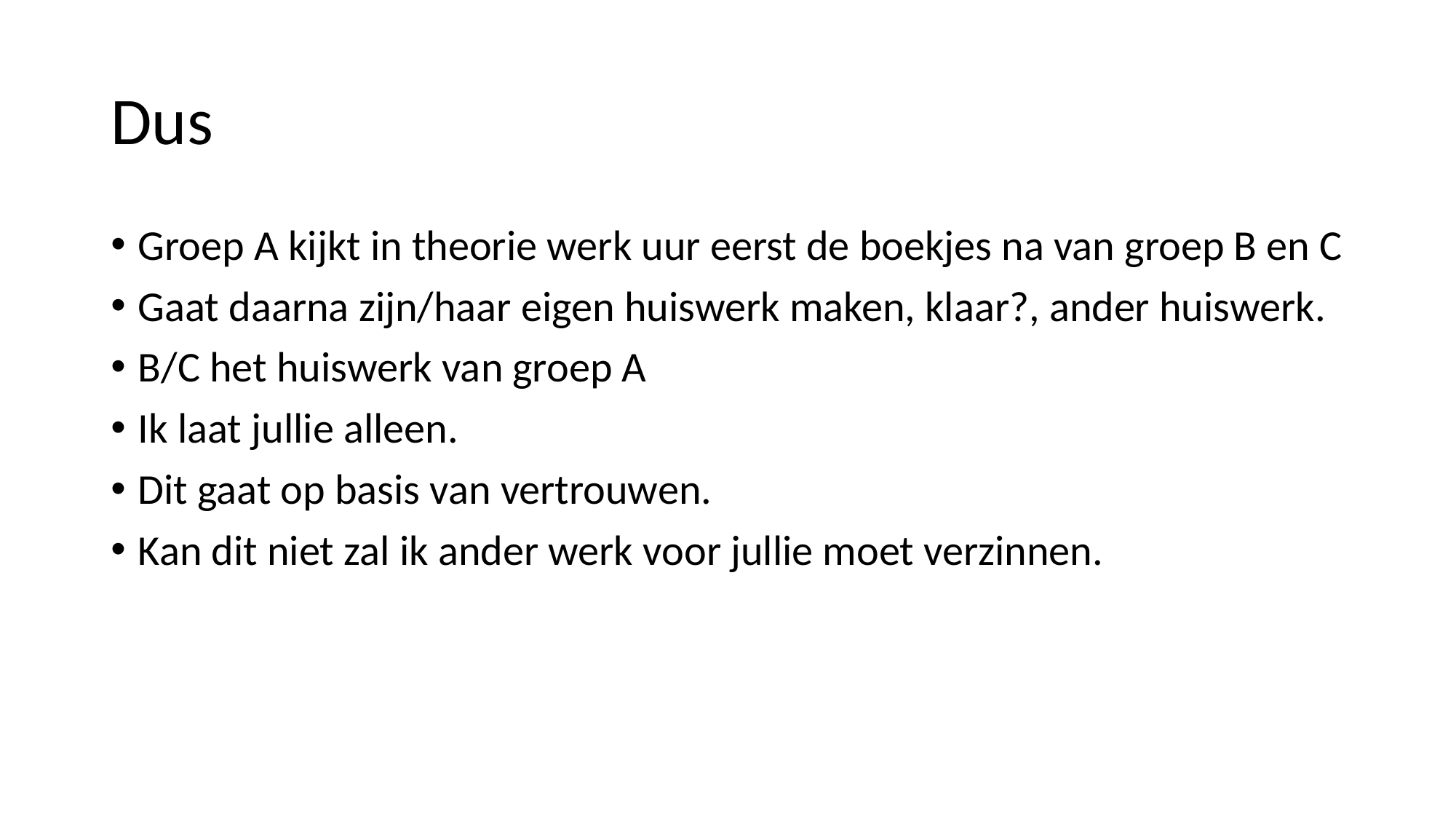

# Dus
Groep A kijkt in theorie werk uur eerst de boekjes na van groep B en C
Gaat daarna zijn/haar eigen huiswerk maken, klaar?, ander huiswerk.
B/C het huiswerk van groep A
Ik laat jullie alleen.
Dit gaat op basis van vertrouwen.
Kan dit niet zal ik ander werk voor jullie moet verzinnen.